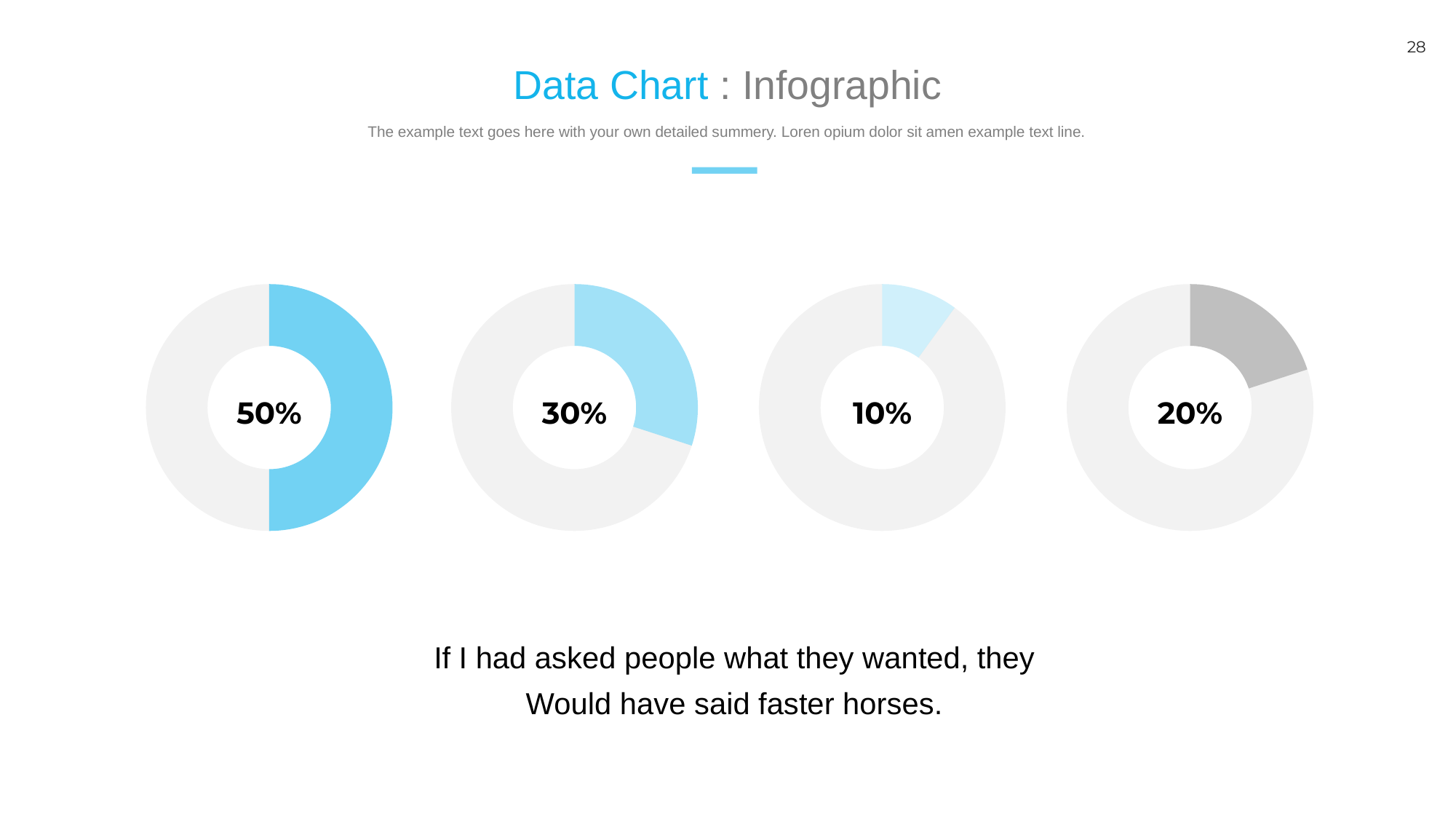

28
Data Chart : Infographic
The example text goes here with your own detailed summery. Loren opium dolor sit amen example text line.

### Chart

| Category | Sales |
|---|---|
| 1st Qtr | 50.0 |
| 2nd Qtr | 50.0 |

### Chart

| Category | Sales |
|---|---|
| 1st Qtr | 30.0 |
| 2nd Qtr | 70.0 |

### Chart

| Category | Sales |
|---|---|
| 1st Qtr | 10.0 |
| 2nd Qtr | 90.0 |

### Chart

| Category | Sales |
|---|---|
| 1st Qtr | 20.0 |
| 2nd Qtr | 80.0 |

### Chart

| Category |
|---|
50%
30%
10%
20%
If I had asked people what they wanted, they
Would have said faster horses.